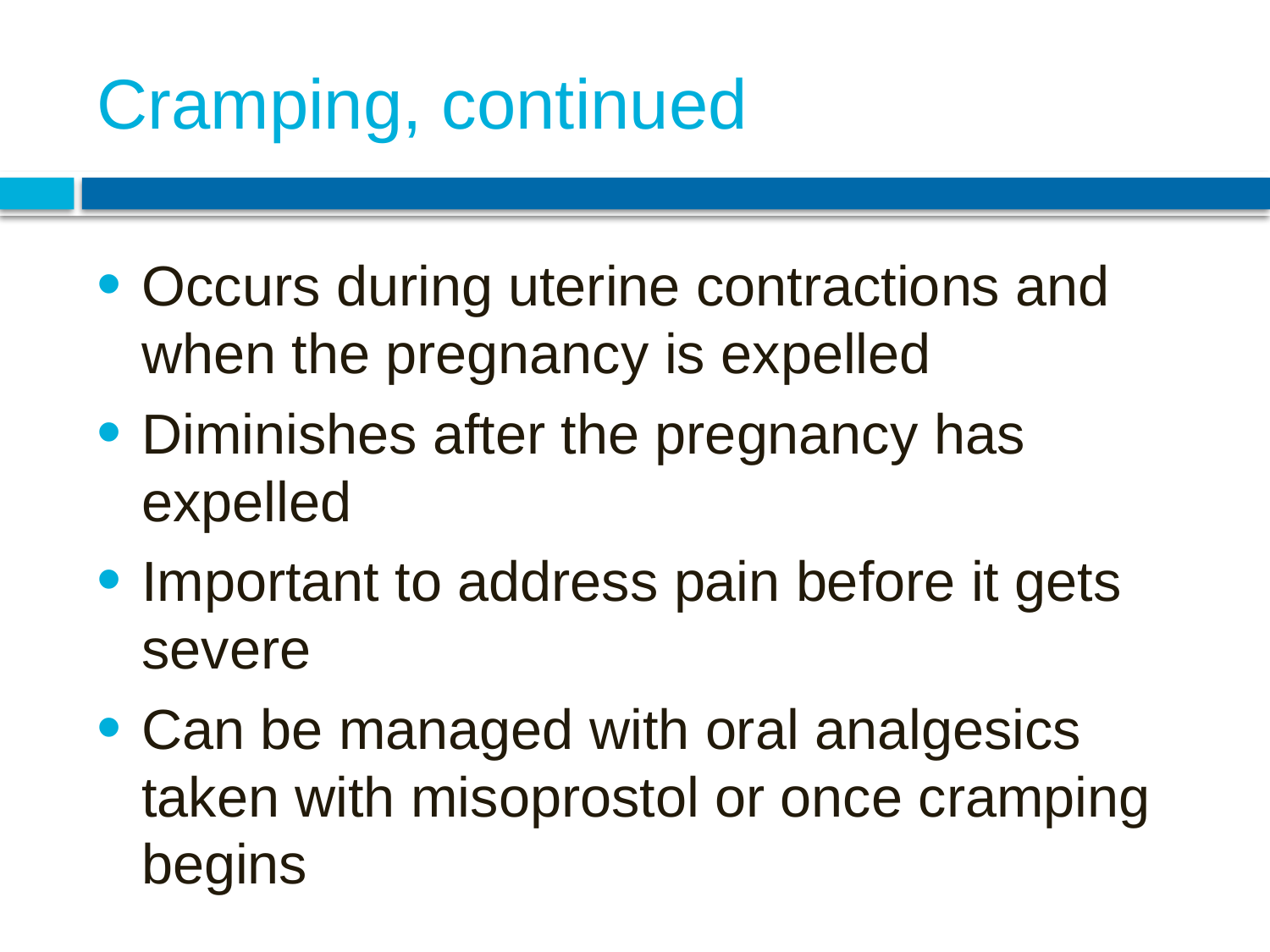

# Cramping, continued
Occurs during uterine contractions and when the pregnancy is expelled
Diminishes after the pregnancy has expelled
Important to address pain before it gets severe
Can be managed with oral analgesics taken with misoprostol or once cramping begins